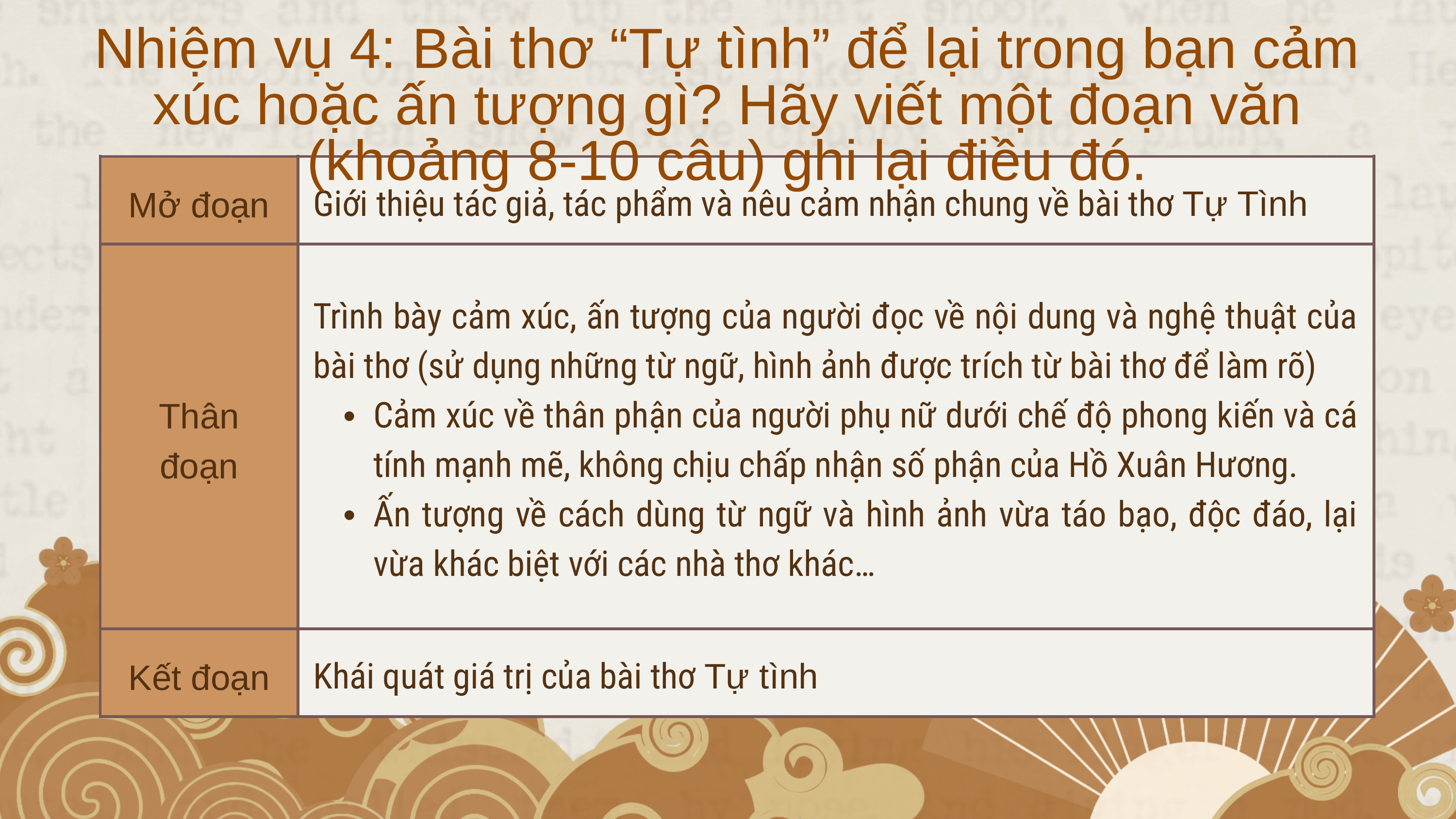

Nhiệm vụ 4: Bài thơ “Tự tình” để lại trong bạn cảm xúc hoặc ấn tượng gì? Hãy viết một đoạn văn (khoảng 8-10 câu) ghi lại điều đó.
| Mở đoạn | Giới thiệu tác giả, tác phẩm và nêu cảm nhận chung về bài thơ Tự Tình |
| --- | --- |
| Thân đoạn | Trình bày cảm xúc, ấn tượng của người đọc về nội dung và nghệ thuật của bài thơ (sử dụng những từ ngữ, hình ảnh được trích từ bài thơ để làm rõ) Cảm xúc về thân phận của người phụ nữ dưới chế độ phong kiến và cá tính mạnh mẽ, không chịu chấp nhận số phận của Hồ Xuân Hương. Ấn tượng về cách dùng từ ngữ và hình ảnh vừa táo bạo, độc đáo, lại vừa khác biệt với các nhà thơ khác… |
| Kết đoạn | Khái quát giá trị của bài thơ Tự tình |